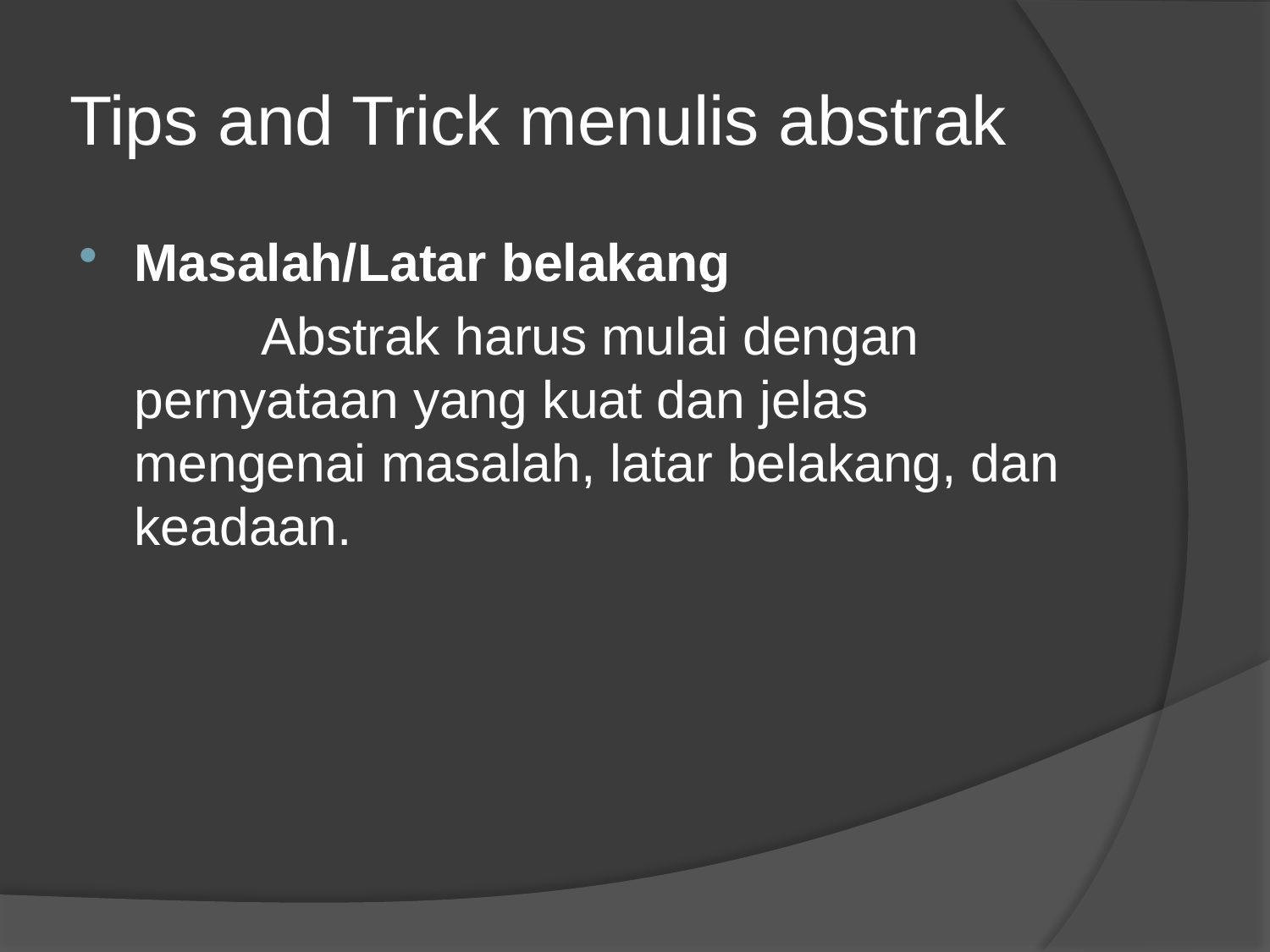

# Tips and Trick menulis abstrak
Masalah/Latar belakang
		Abstrak harus mulai dengan pernyataan yang kuat dan jelas mengenai masalah, latar belakang, dan keadaan.